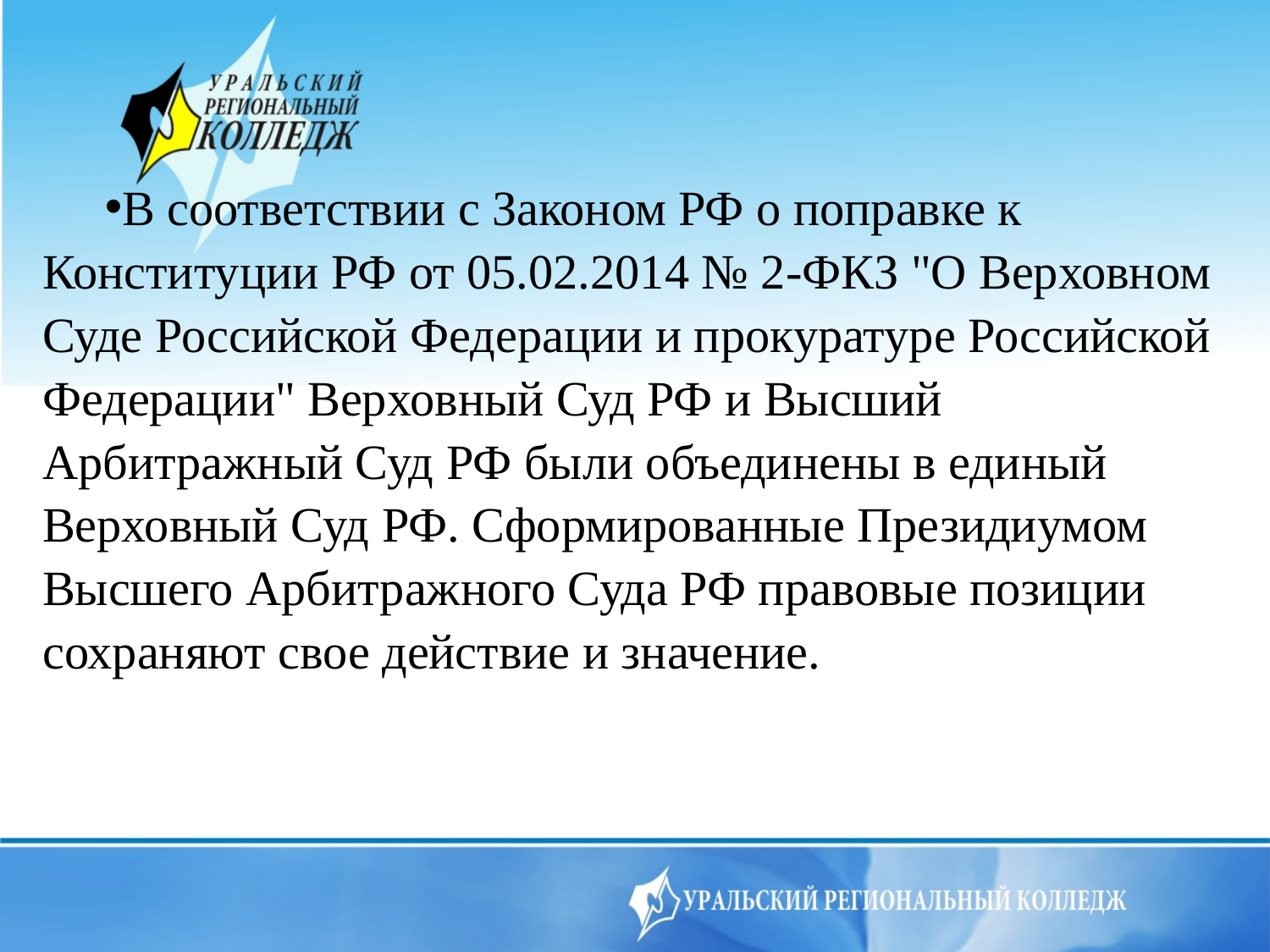

В соответствии с Законом РФ о поправке к Конституции РФ от 05.02.2014 № 2-ФКЗ "О Верховном Суде Российской Федерации и прокуратуре Российской Федерации" Верховный Суд РФ и Высший Арбитражный Суд РФ были объединены в единый Верховный Суд РФ. Сформированные Президиумом Высшего Арбитражного Суда РФ правовые позиции сохраняют свое действие и значение.